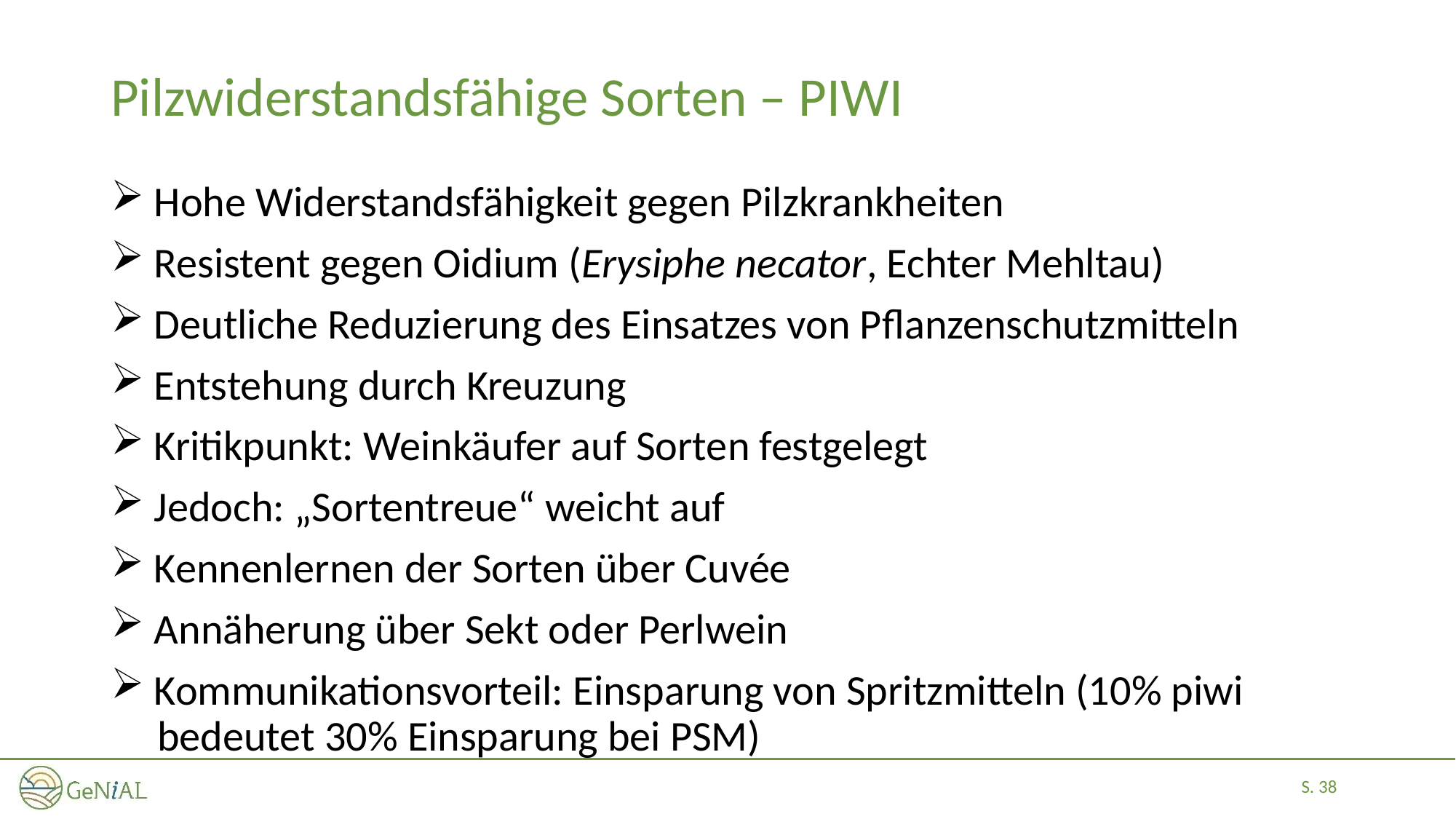

# Pilzwiderstandsfähige Sorten – PIWI
 Hohe Widerstandsfähigkeit gegen Pilzkrankheiten
 Resistent gegen Oidium (Erysiphe necator, Echter Mehltau)
 Deutliche Reduzierung des Einsatzes von Pflanzenschutzmitteln
 Entstehung durch Kreuzung
 Kritikpunkt: Weinkäufer auf Sorten festgelegt
 Jedoch: „Sortentreue“ weicht auf
 Kennenlernen der Sorten über Cuvée
 Annäherung über Sekt oder Perlwein
 Kommunikationsvorteil: Einsparung von Spritzmitteln (10% piwi
  bedeutet 30% Einsparung bei PSM)